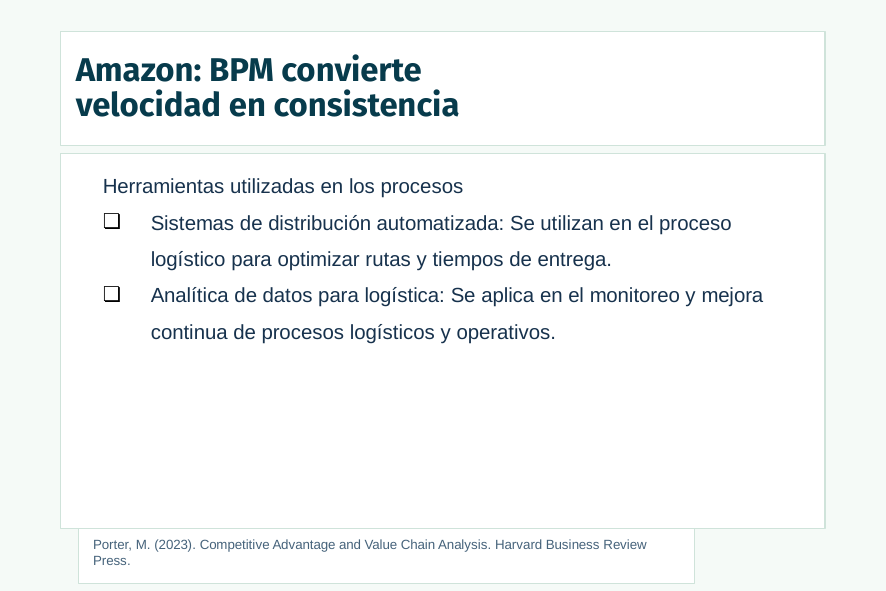

# Amazon: BPM convierte
velocidad en consistencia
Herramientas utilizadas en los procesos
Sistemas de distribución automatizada: Se utilizan en el proceso logístico para optimizar rutas y tiempos de entrega.
Analítica de datos para logística: Se aplica en el monitoreo y mejora continua de procesos logísticos y operativos.
Porter, M. (2023). Competitive Advantage and Value Chain Analysis. Harvard Business Review Press.